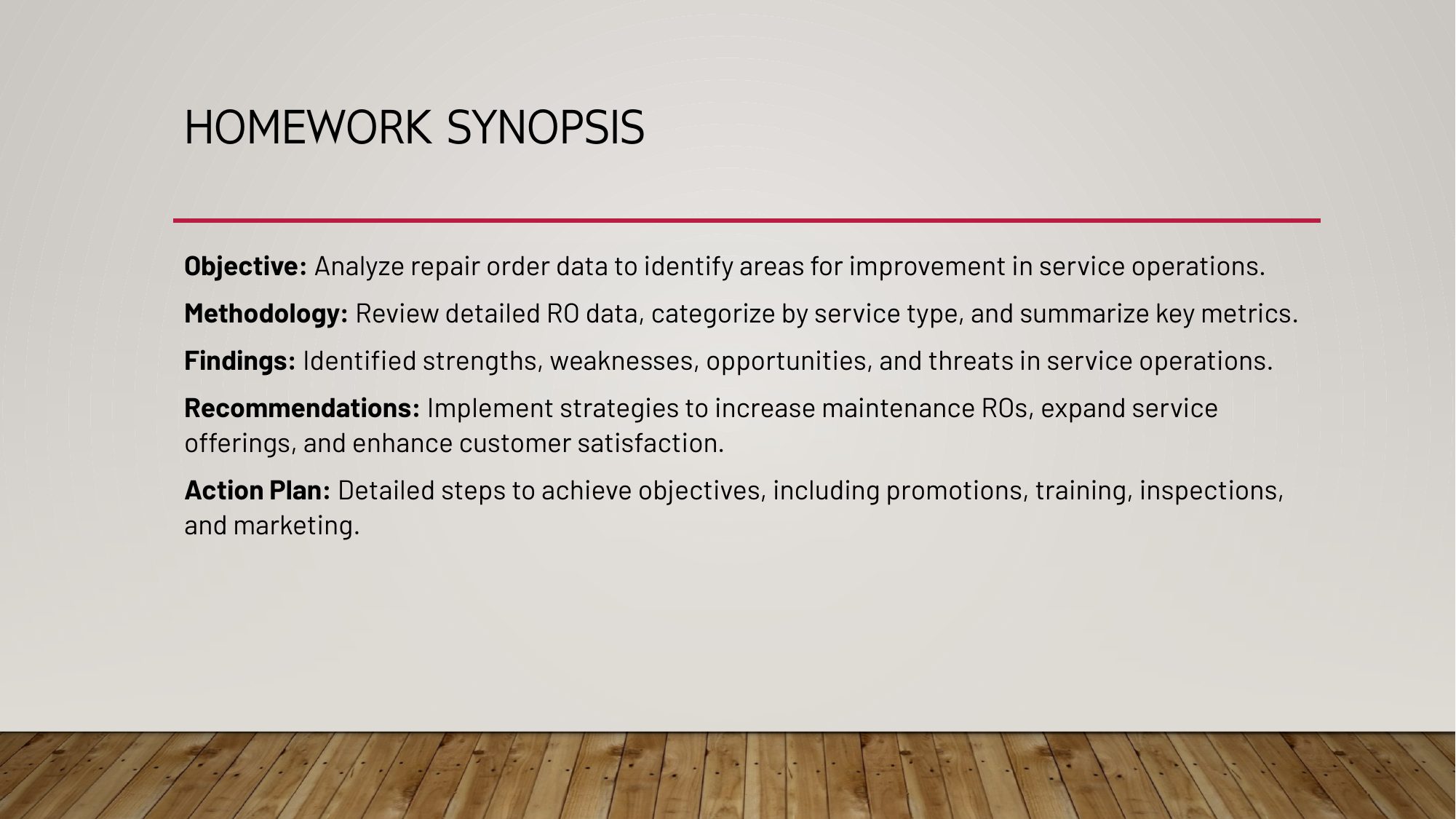

# Homework Synopsis
Objective: Analyze repair order data to identify areas for improvement in service operations.
Methodology: Review detailed RO data, categorize by service type, and summarize key metrics.
Findings: Identified strengths, weaknesses, opportunities, and threats in service operations.
Recommendations: Implement strategies to increase maintenance ROs, expand service offerings, and enhance customer satisfaction.
Action Plan: Detailed steps to achieve objectives, including promotions, training, inspections, and marketing.